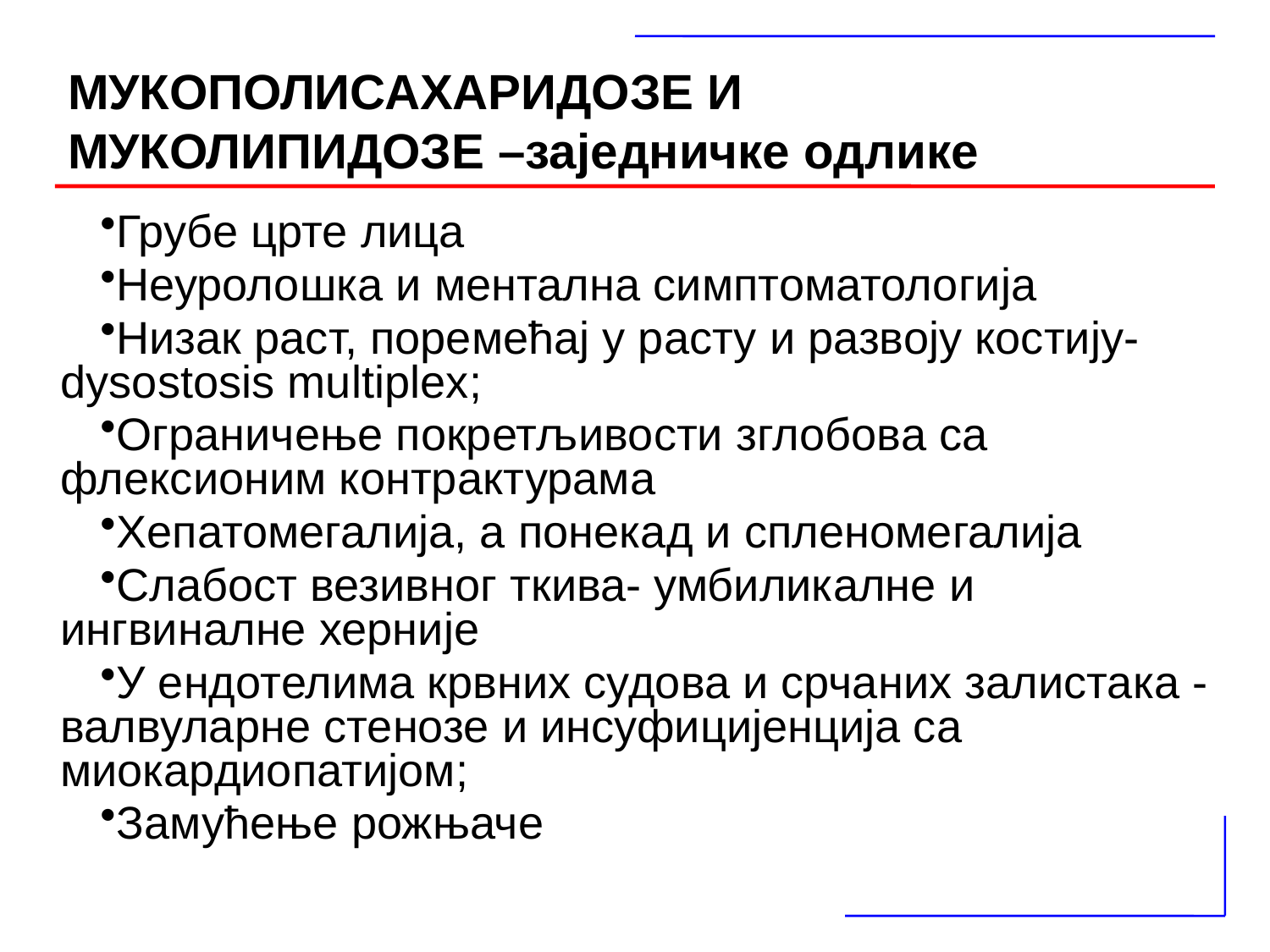

МУКОПОЛИСАХАРИДОЗЕ И  МУКОЛИПИДОЗЕ –заједничке одлике
Грубе црте лица
Неуролошка и ментална симптоматологија
Низак раст, поремећај у расту и развоју костију- dysostosis multiplex;
Ограничење покретљивости зглобова са флексионим контрактурама
Хепатомегалија, а понекад и спленомегалија
Слабост везивног ткива- умбиликалне и ингвиналне херније
У ендотелима крвних судова и срчаних залистака - валвуларне стенозе и инсуфицијенција са миокардиопатијом;
Замућење рожњаче